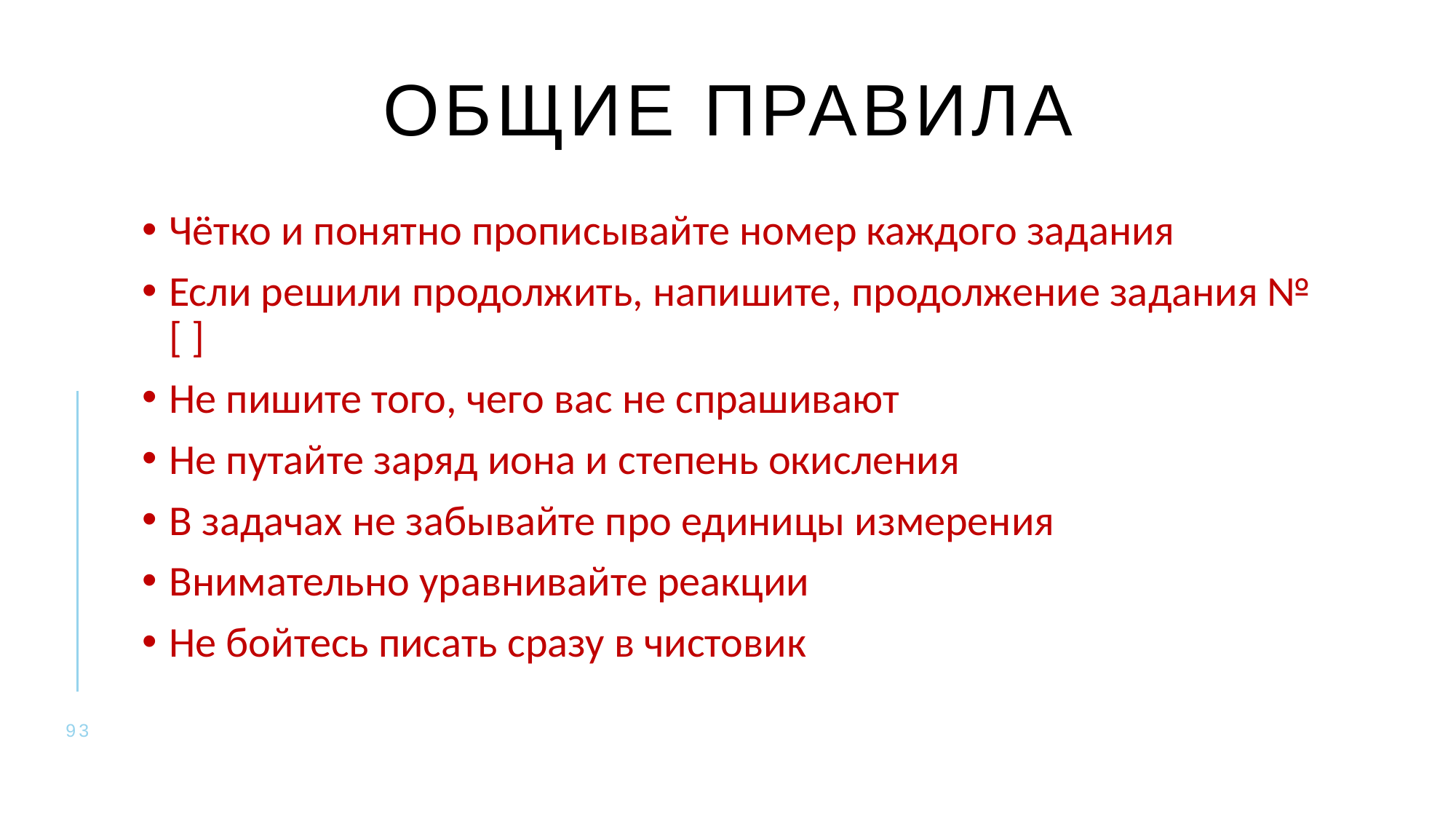

# Общие правила
Чётко и понятно прописывайте номер каждого задания
Если решили продолжить, напишите, продолжение задания №[ ]
Не пишите того, чего вас не спрашивают
Не путайте заряд иона и степень окисления
В задачах не забывайте про единицы измерения
Внимательно уравнивайте реакции
Не бойтесь писать сразу в чистовик
93